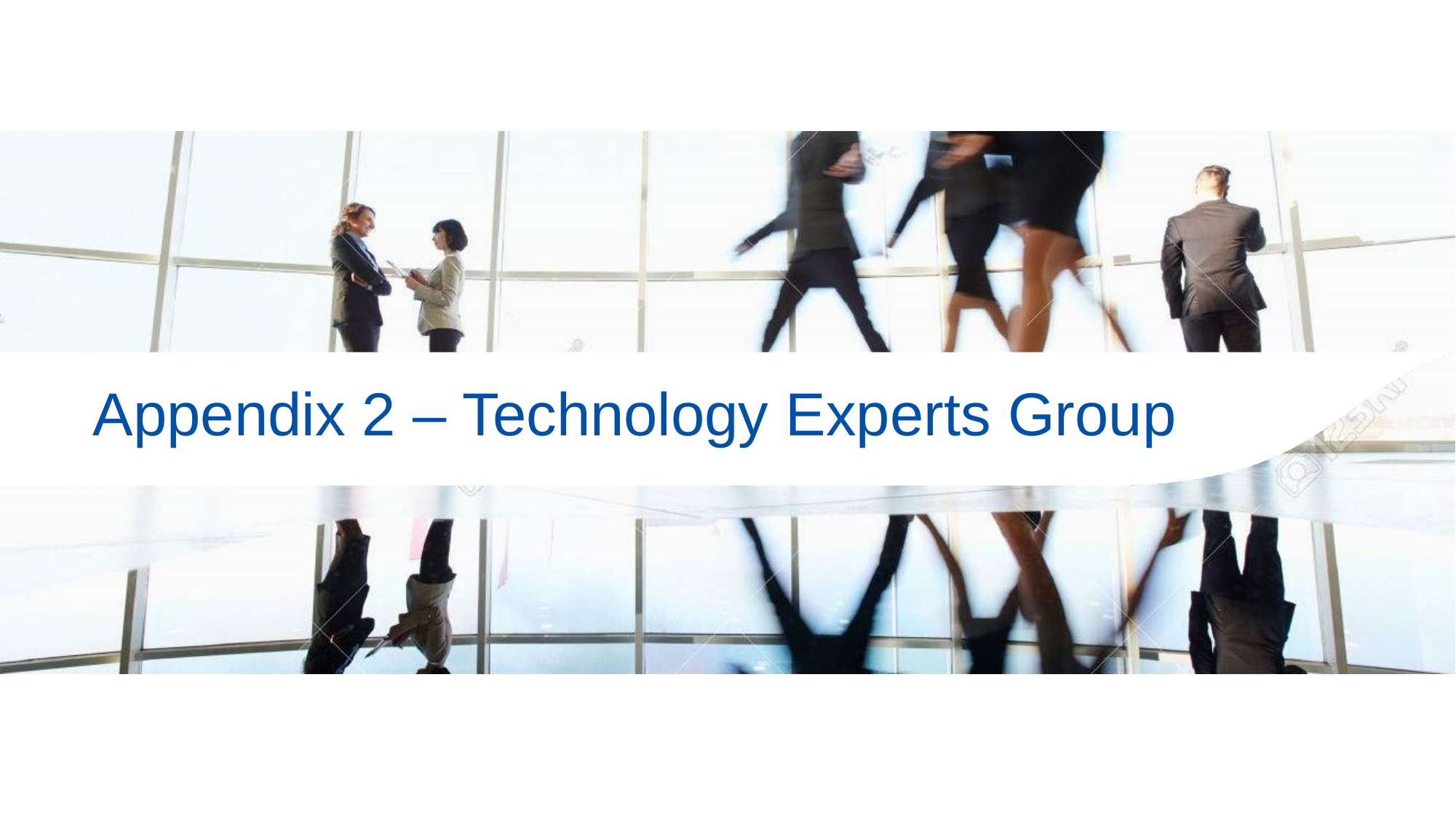

# Appendix 2 – Technology Experts Group